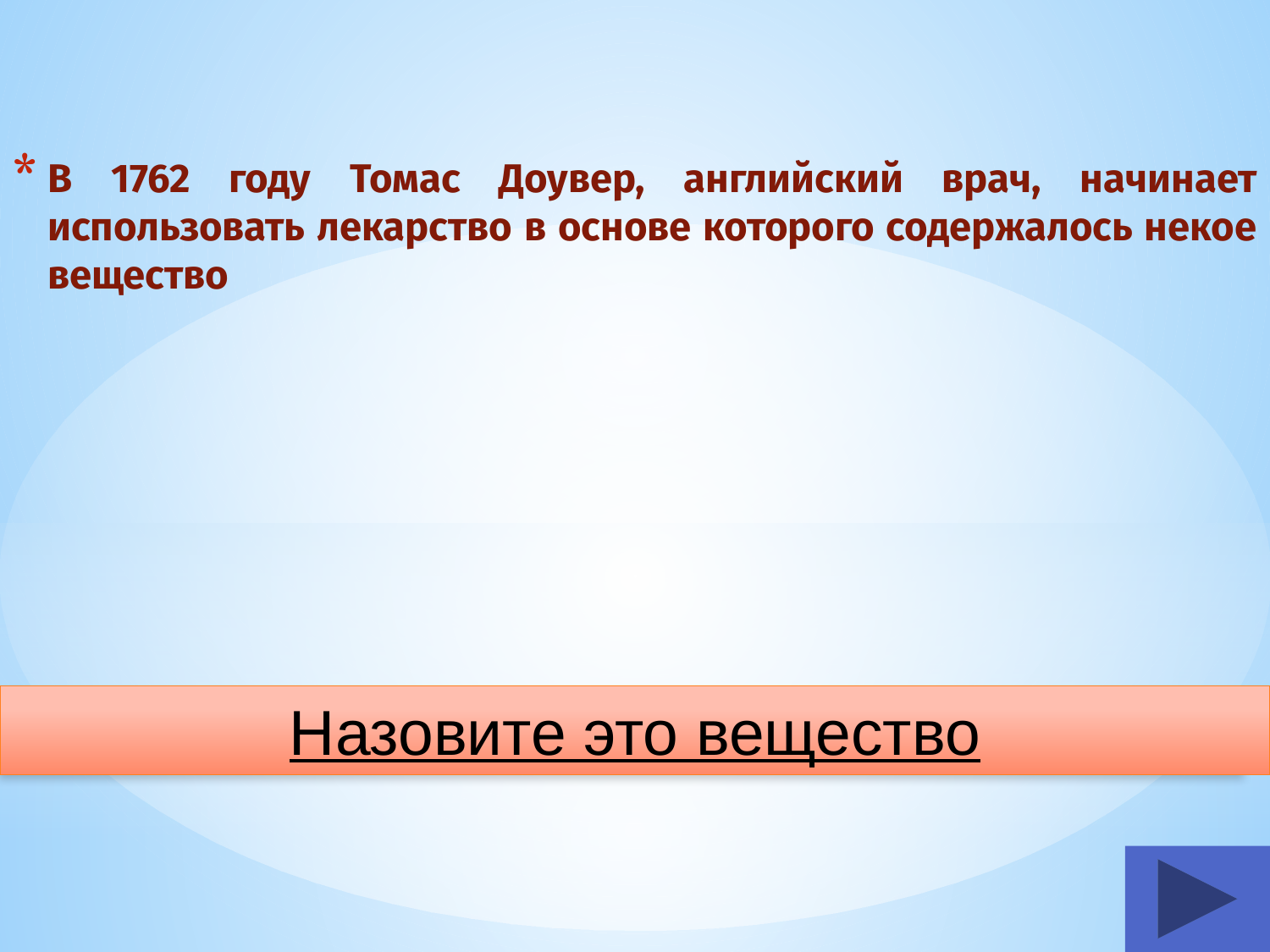

# В 1762 году Томас Доувер, английский врач, начинает использовать лекарство в основе которого содержалось некое вещество
Назовите это вещество